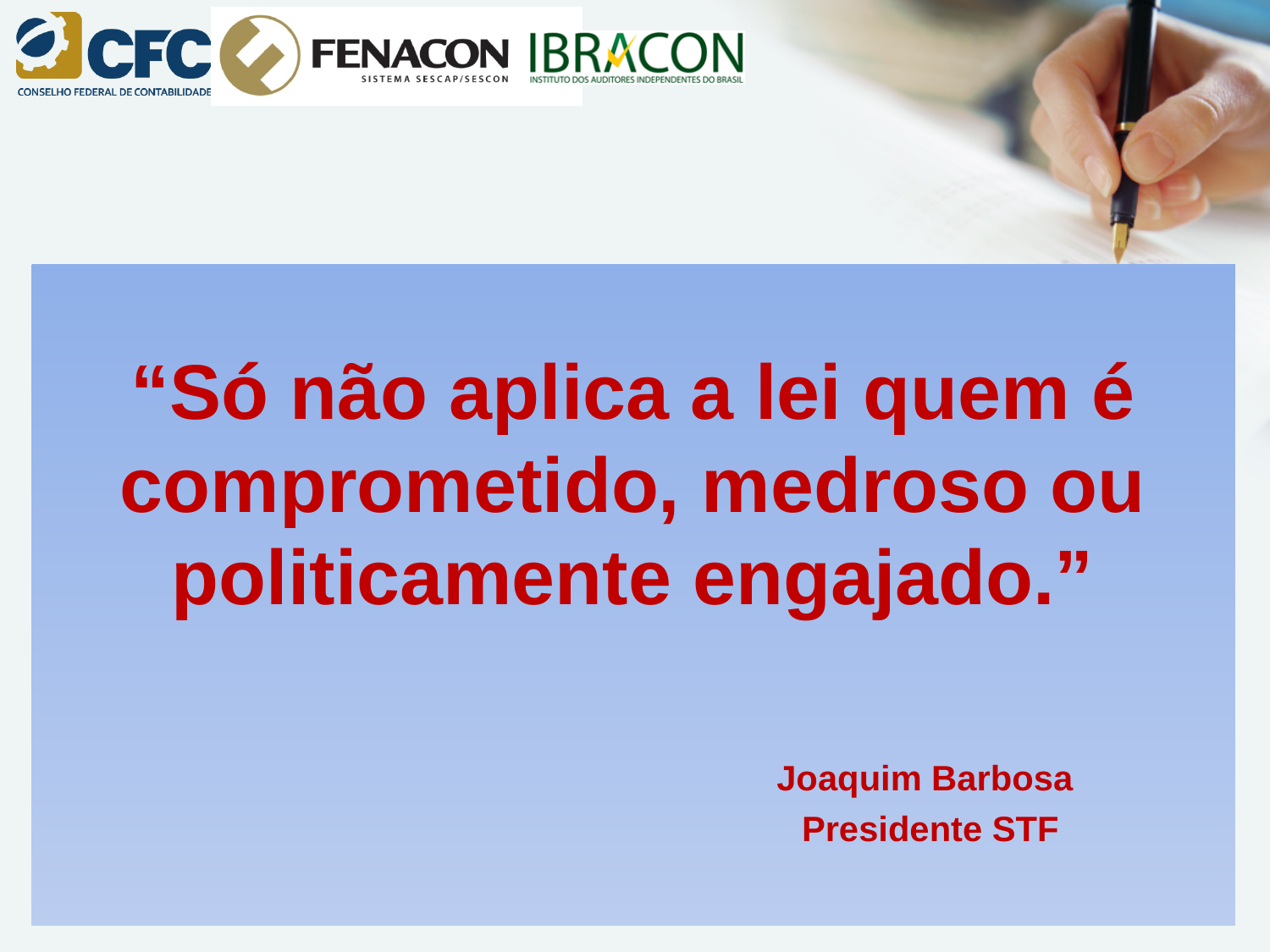

# “Só não aplica a lei quem é comprometido, medroso ou politicamente engajado.” Joaquim Barbosa Presidente STF